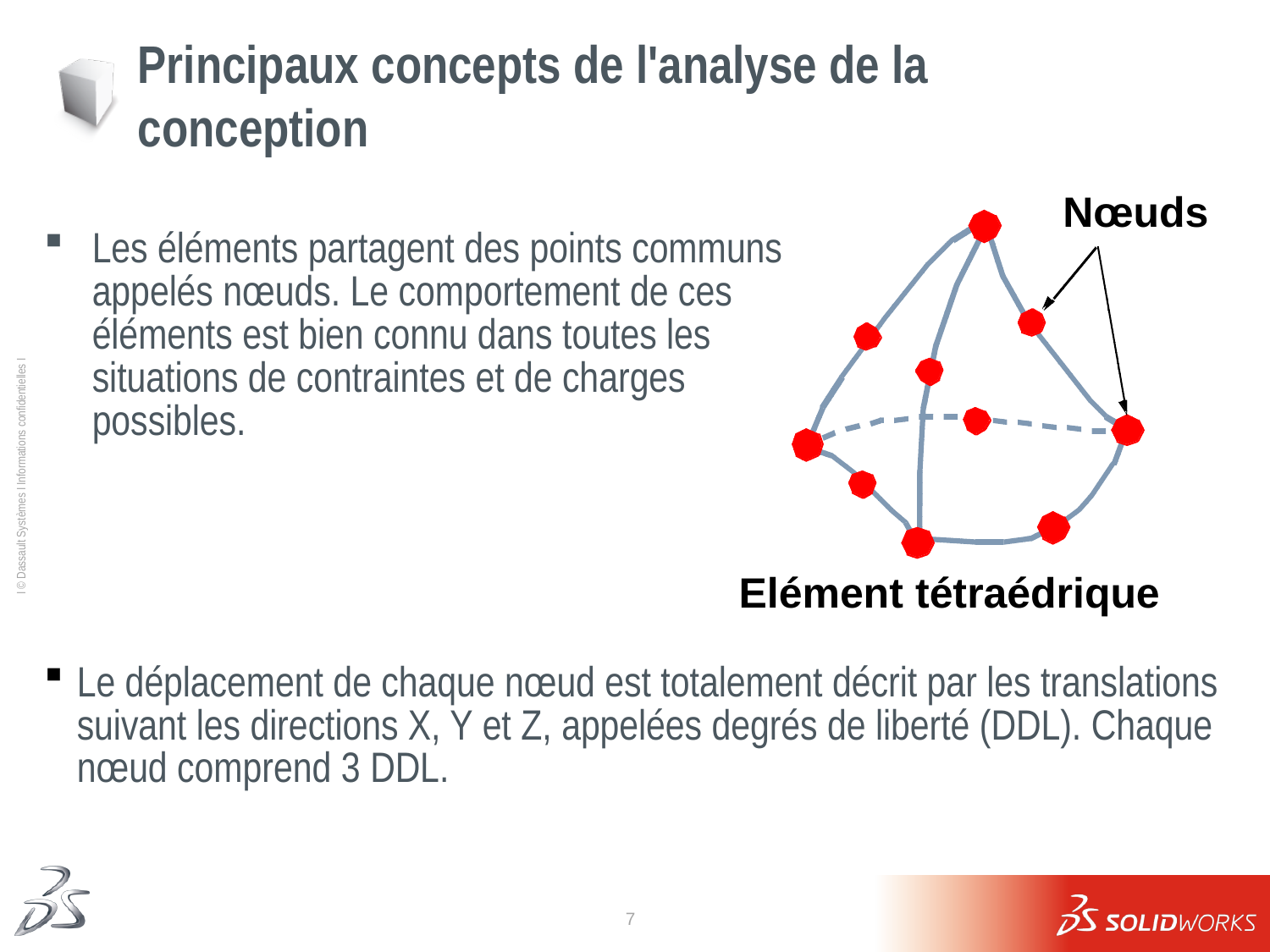

# Principaux concepts de l'analyse de la conception

Nœuds

Les éléments partagent des points communs appelés nœuds. Le comportement de ces éléments est bien connu dans toutes les situations de contraintes et de charges possibles.
 Elément tétraédrique
Le déplacement de chaque nœud est totalement décrit par les translations suivant les directions X, Y et Z, appelées degrés de liberté (DDL). Chaque nœud comprend 3 DDL.